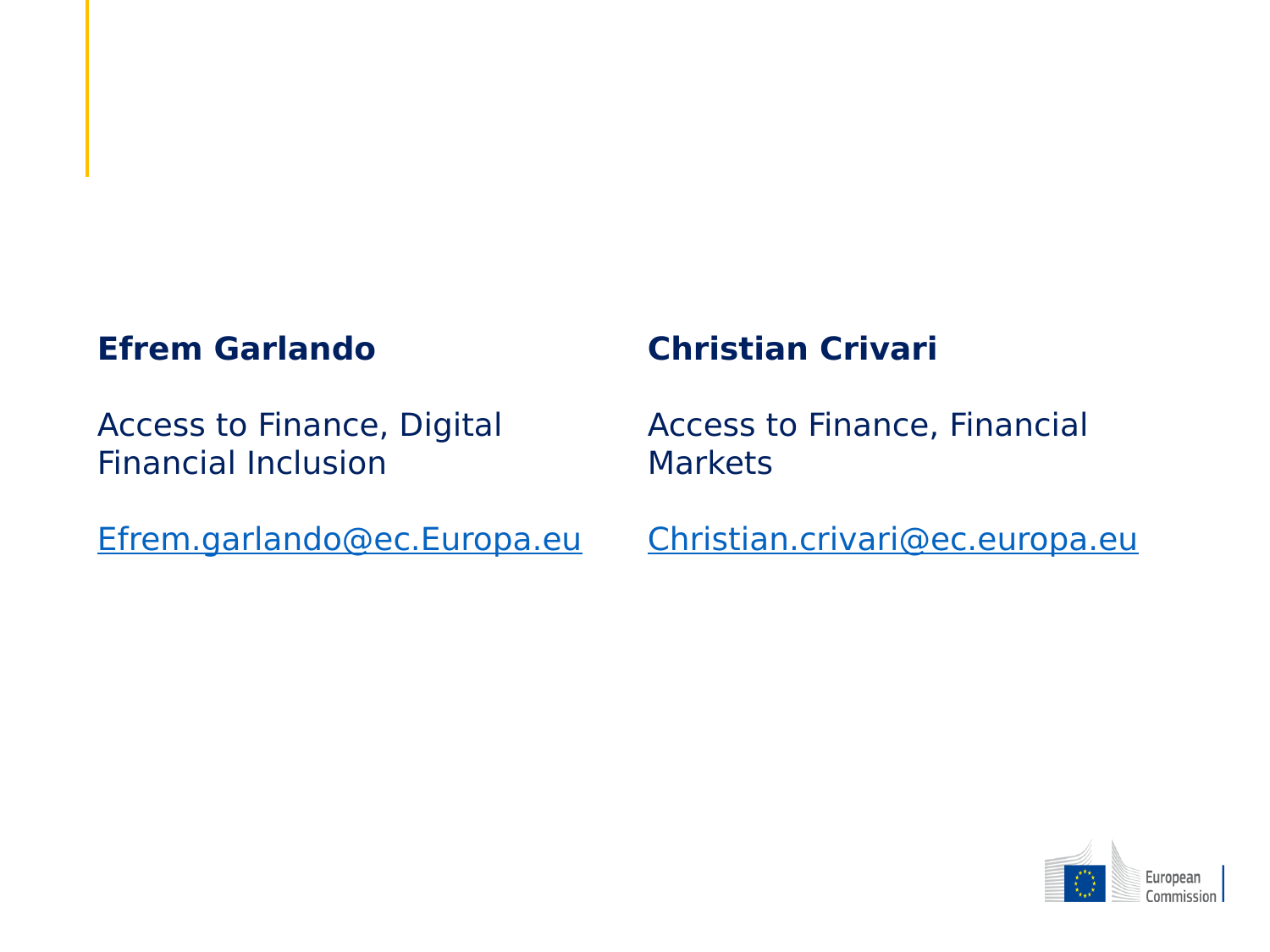

Christian Crivari

Access to Finance, Financial Markets

Christian.crivari@ec.europa.eu

Efrem Garlando

Access to Finance, Digital Financial Inclusion

Efrem.garlando@ec.Europa.eu